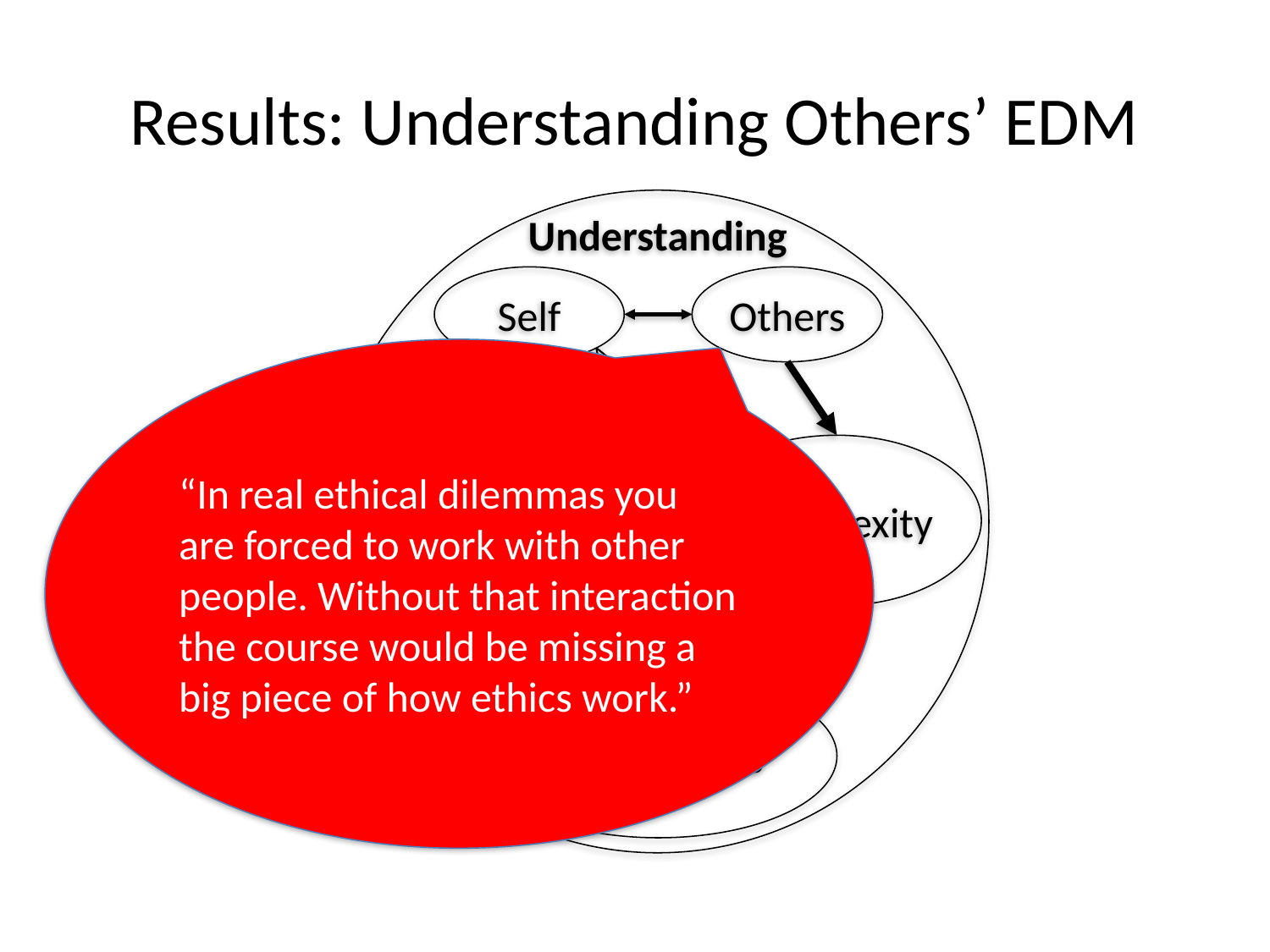

# Results: Understanding Others’ EDM
Understanding

Self
Others
“In real ethical dilemmas you are forced to work with other people. Without that interaction the course would be missing a big piece of how ethics work.”
Importance
Complexity
Applications